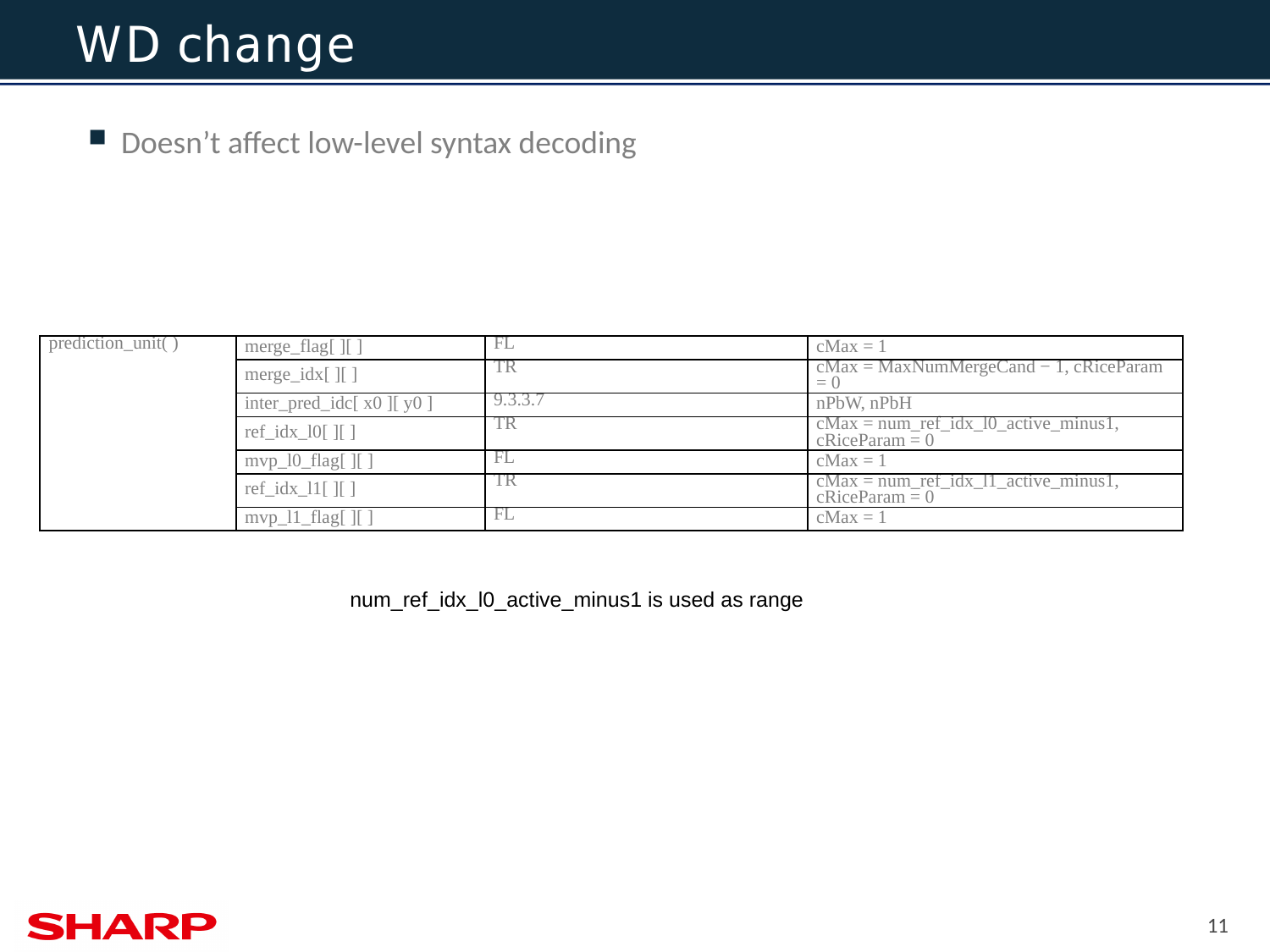

# WD change
Doesn’t affect low-level syntax decoding

| prediction\_unit( ) | merge\_flag[ ][ ] | FL | cMax = 1 |
| --- | --- | --- | --- |
|  | merge\_idx[ ][ ] | TR | cMax = MaxNumMergeCand − 1, cRiceParam = 0 |
|  | inter\_pred\_idc[ x0 ][ y0 ] | 9.3.3.7 | nPbW, nPbH |
|  | ref\_idx\_l0[ ][ ] | TR | cMax = num\_ref\_idx\_l0\_active\_minus1, cRiceParam = 0 |
|  | mvp\_l0\_flag[ ][ ] | FL | cMax = 1 |
|  | ref\_idx\_l1[ ][ ] | TR | cMax = num\_ref\_idx\_l1\_active\_minus1, cRiceParam = 0 |
|  | mvp\_l1\_flag[ ][ ] | FL | cMax = 1 |
num_ref_idx_l0_active_minus1 is used as range
11